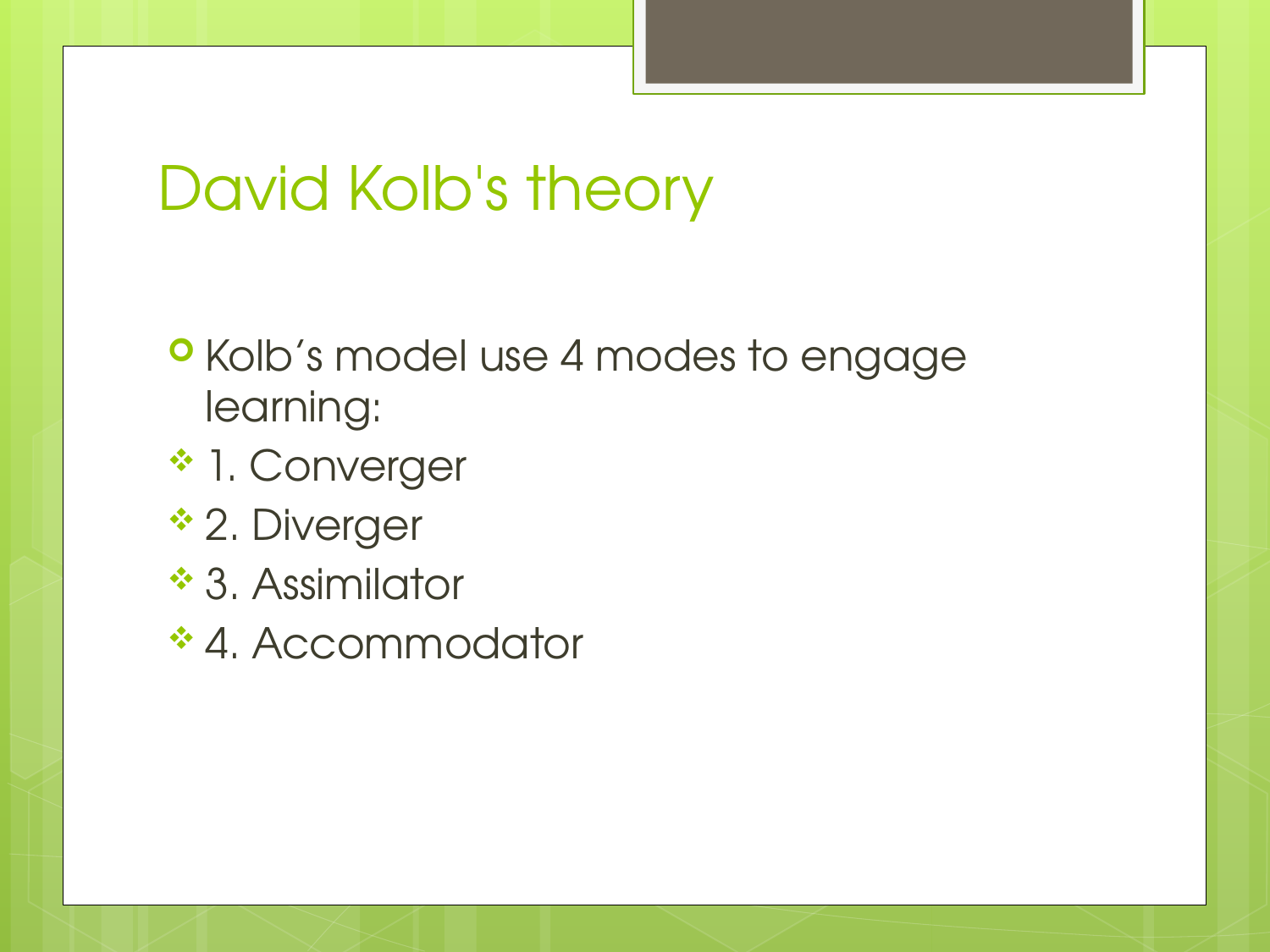

# David Kolb's theory
Kolb’s model use 4 modes to engage learning:
1. Converger
2. Diverger
3. Assimilator
4. Accommodator